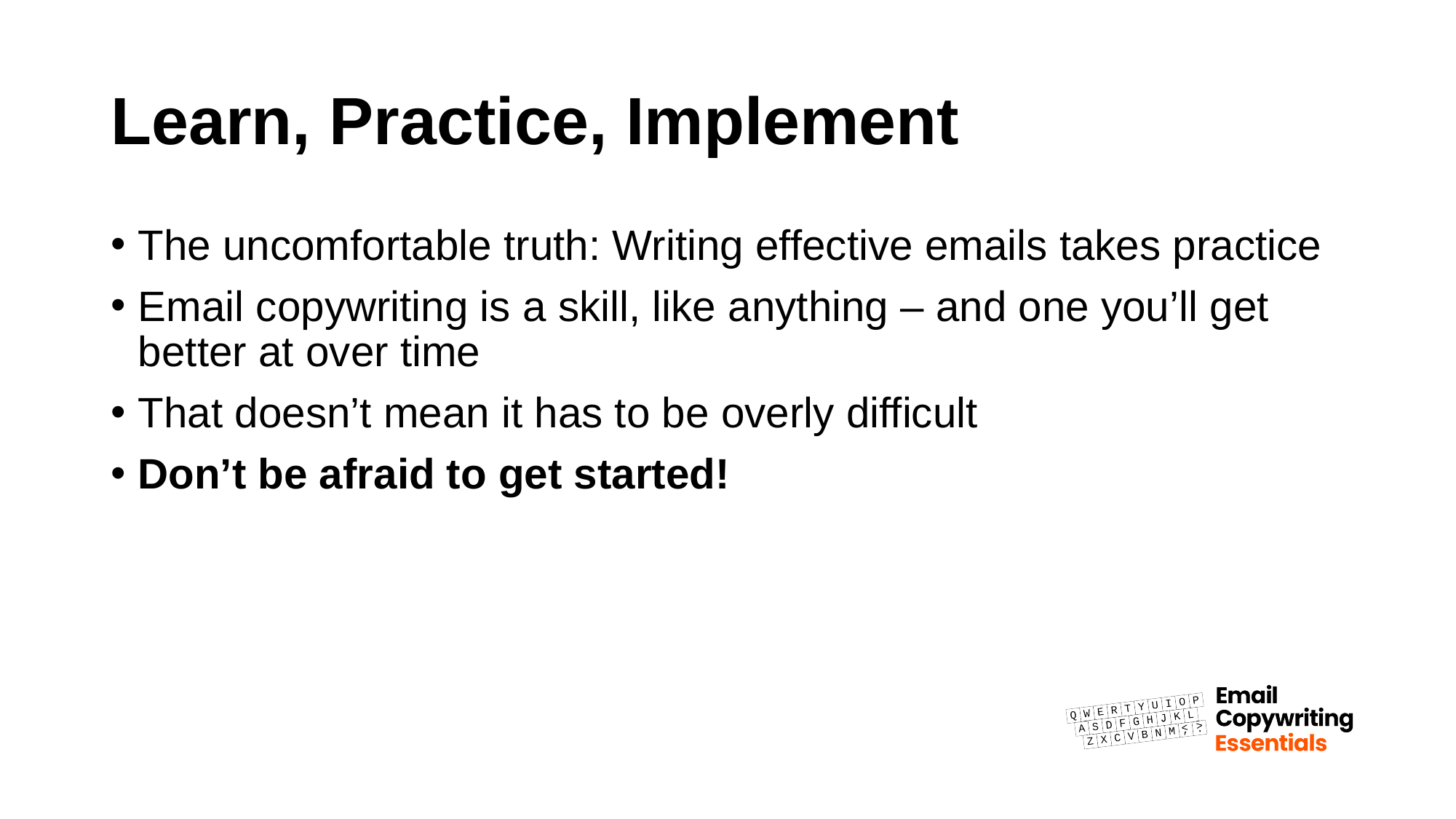

# Learn, Practice, Implement
The uncomfortable truth: Writing effective emails takes practice
Email copywriting is a skill, like anything – and one you’ll get better at over time
That doesn’t mean it has to be overly difficult
Don’t be afraid to get started!